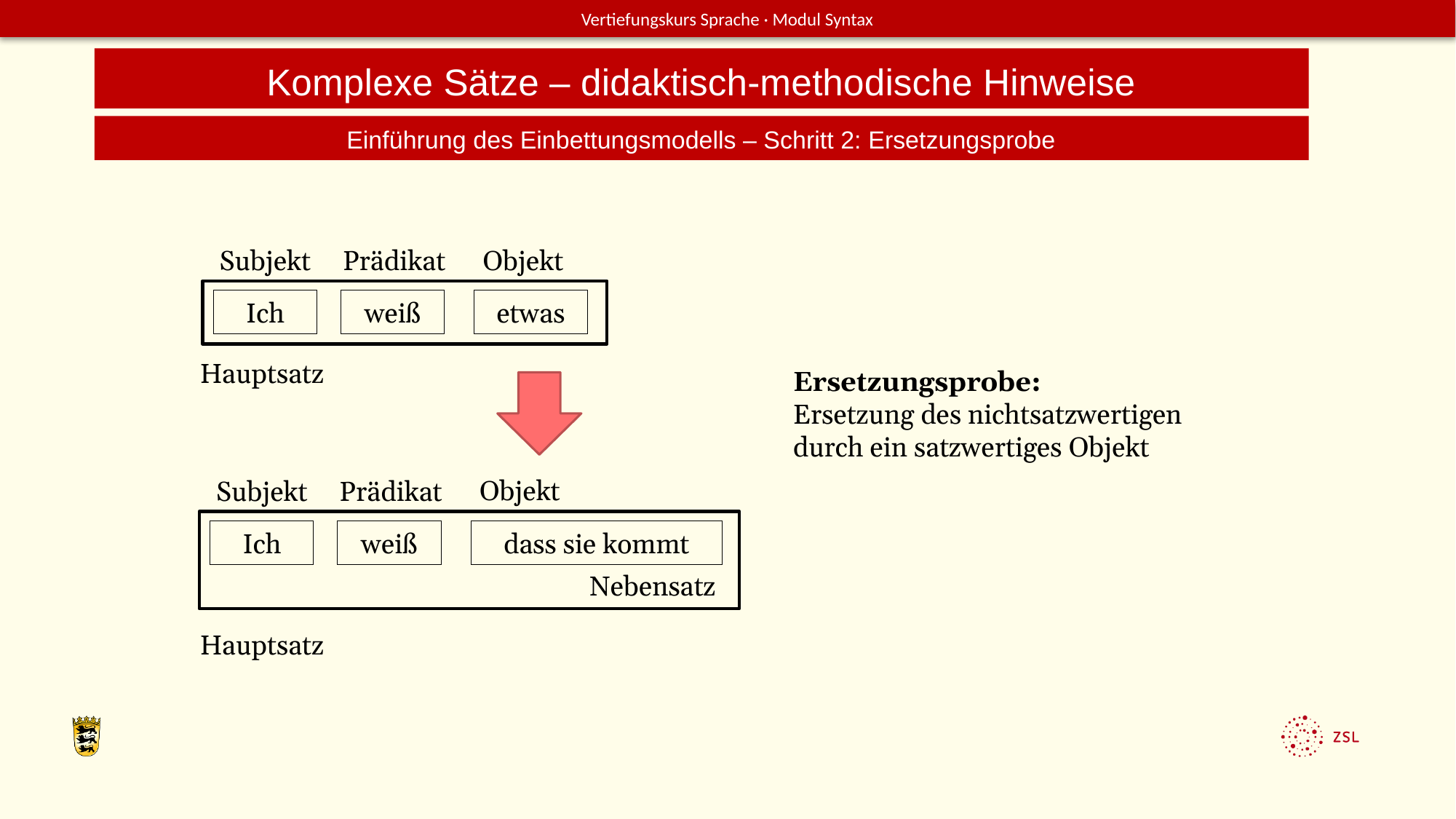

Komplexe Sätze – didaktisch-methodische Hinweise
Einführung des Einbettungsmodells – Schritt 2: Ersetzungsprobe
Objekt
Subjekt
Prädikat

Ich
weiß
etwas
Hauptsatz
Ersetzungsprobe:
Ersetzung des nichtsatzwertigen durch ein satzwertiges Objekt

Objekt
Subjekt
Prädikat

Ich
weiß
dass sie kommt
Nebensatz
Hauptsatz